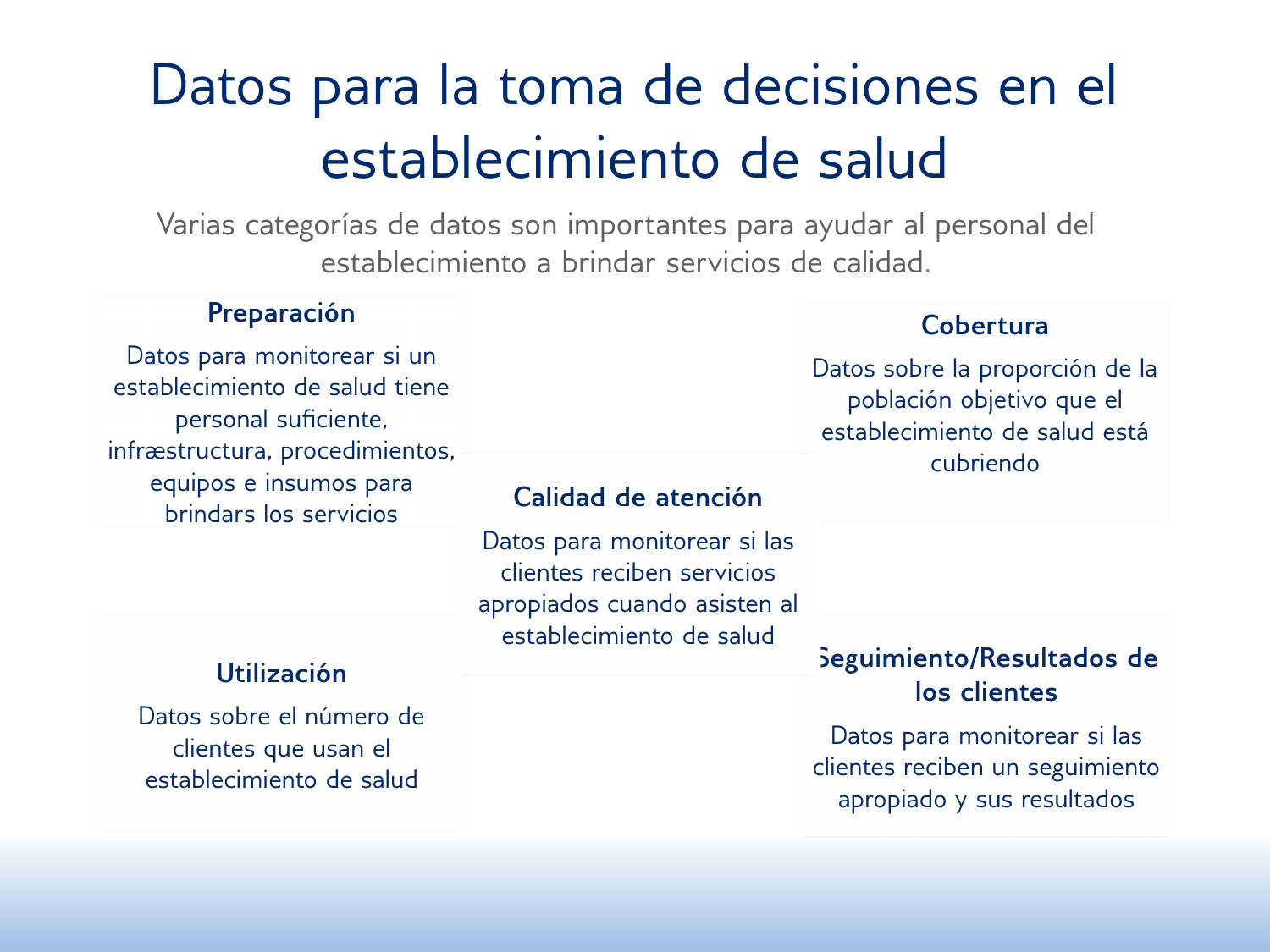

# Datos para la toma de decisiones en el establecimiento de salud
Varias categorías de datos son importantes para ayudar al personal del establecimiento a brindar servicios de calidad.
Preparación
Datos para monitorear si un establecimiento de salud tiene personal suficiente, infraestructura, procedimientos, equipos e insumos para brindars los servicios
Cobertura
Datos sobre la proporción de la población objetivo que el establecimiento de salud está cubriendo

Calidad de atención
Datos para monitorear si las clientes reciben servicios apropiados cuando asisten al establecimiento de salud
Utilización
Datos sobre el número de clientes que usan el establecimiento de salud
Seguimiento/Resultados de los clientes
Datos para monitorear si las clientes reciben un seguimiento apropiado y sus resultados